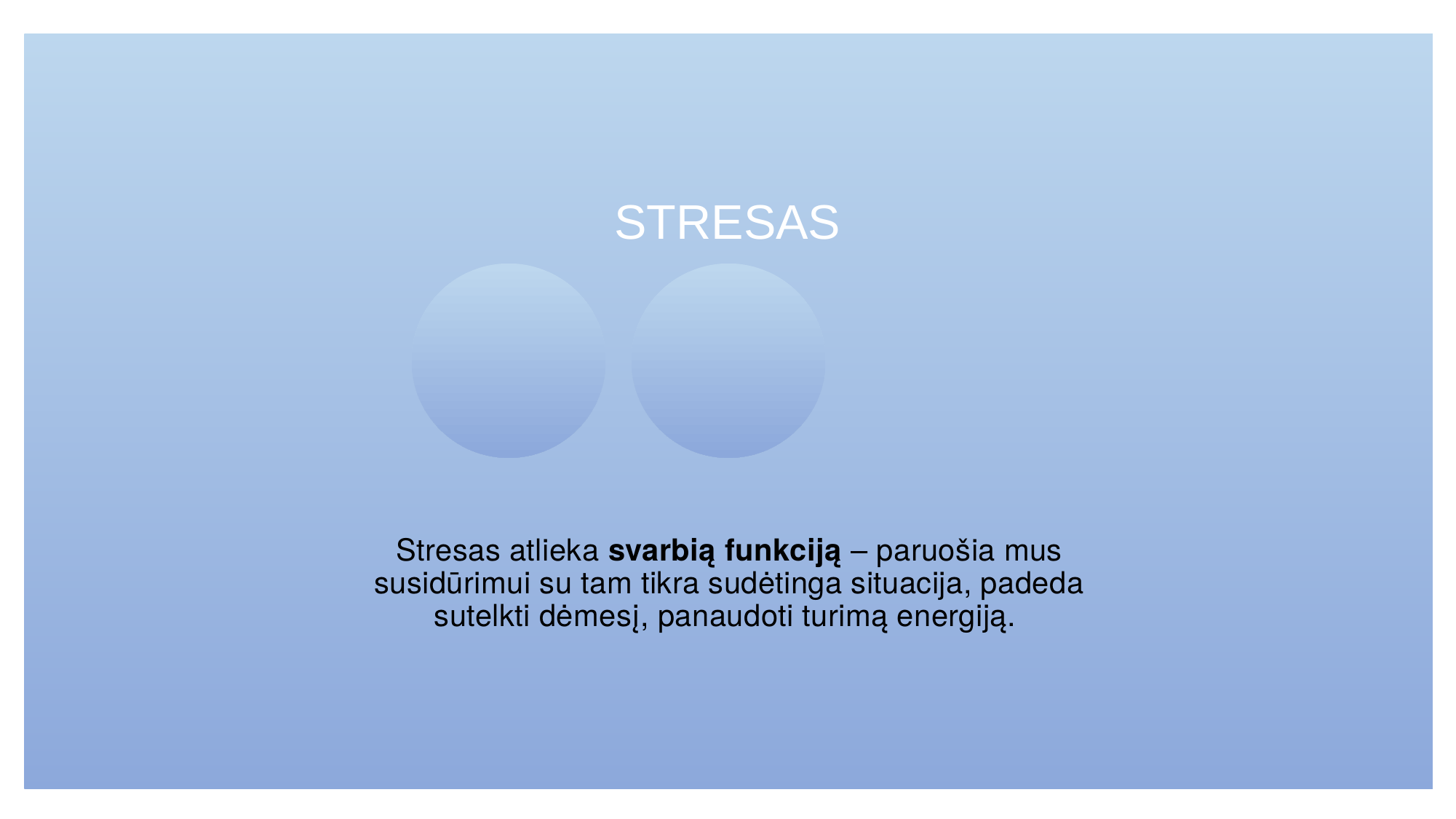

STRESAS

Stresas atlieka svarbią funkciją – paruošia mus susidūrimui su tam tikra sudėtinga situacija, padeda sutelkti dėmesį, panaudoti turimą energiją.